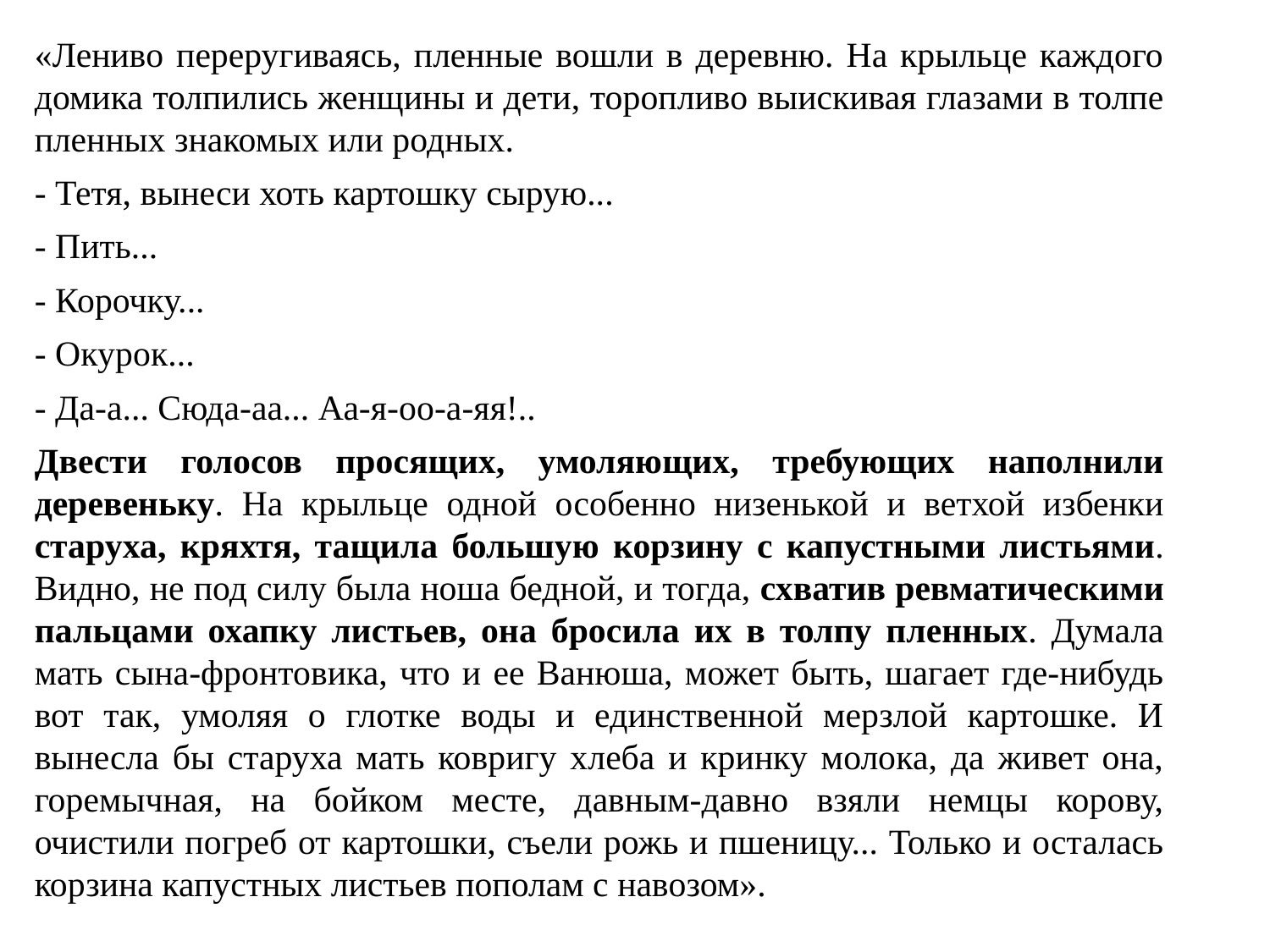

«Лениво переругиваясь, пленные вошли в деревню. На крыльце каждого домика толпились женщины и дети, торопливо выискивая глазами в толпе пленных знакомых или родных.
- Тетя, вынеси хоть картошку сырую...
- Пить...
- Корочку...
- Окурок...
- Да-а... Сюда-аа... Аа-я-оо-а-яя!..
Двести голосов просящих, умоляющих, требующих наполнили деревеньку. На крыльце одной особенно низенькой и ветхой избенки старуха, кряхтя, тащила большую корзину с капустными листьями. Видно, не под силу была ноша бедной, и тогда, схватив ревматическими пальцами охапку листьев, она бросила их в толпу пленных. Думала мать сына-фронтовика, что и ее Ванюша, может быть, шагает где-нибудь вот так, умоляя о глотке воды и единственной мерзлой картошке. И вынесла бы старуха мать ковригу хлеба и кринку молока, да живет она, горемычная, на бойком месте, давным-давно взяли немцы корову, очистили погреб от картошки, съели рожь и пшеницу... Только и осталась корзина капустных листьев пополам с навозом».